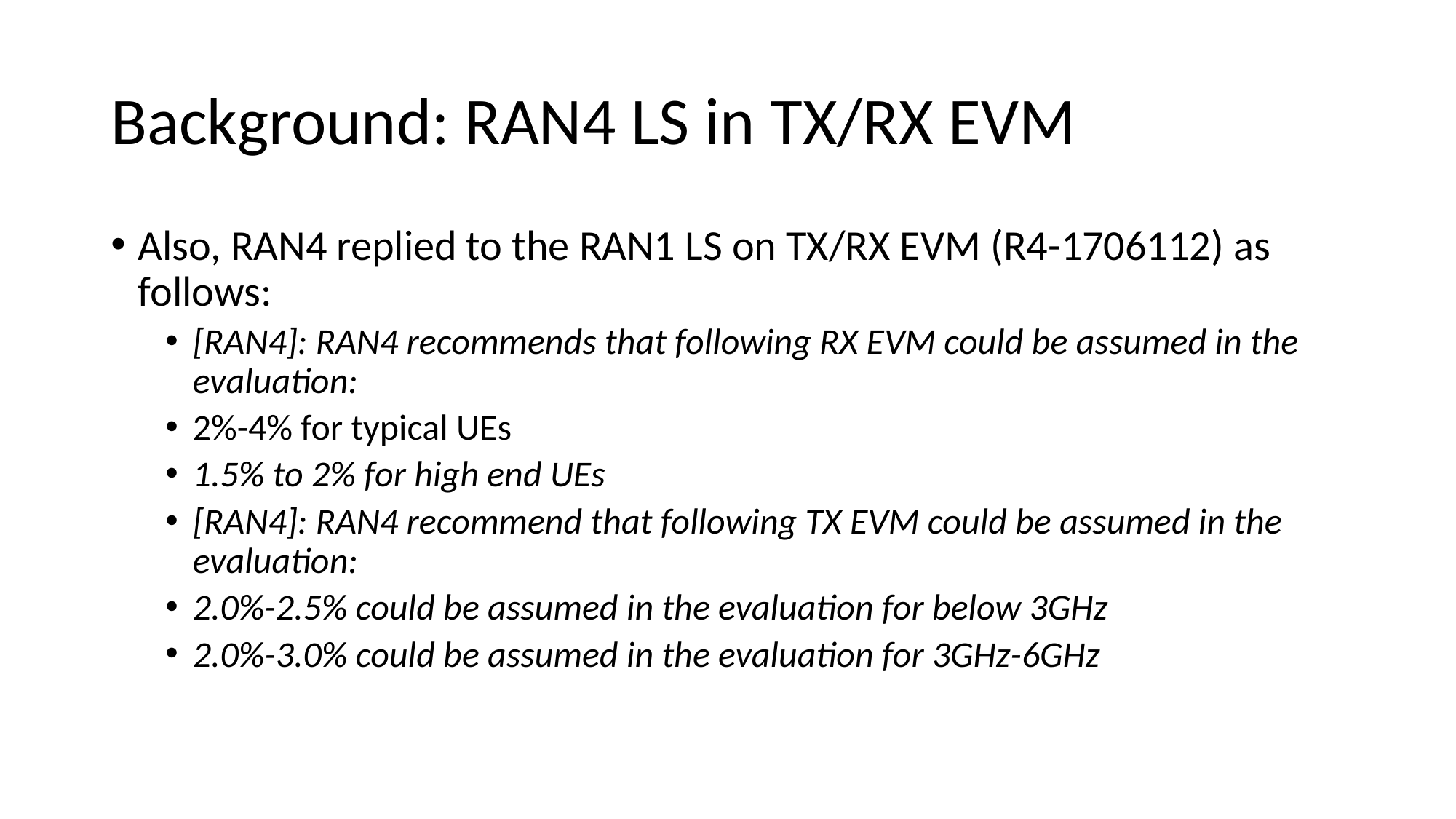

# Background: RAN4 LS in TX/RX EVM
Also, RAN4 replied to the RAN1 LS on TX/RX EVM (R4-1706112) as follows:
[RAN4]: RAN4 recommends that following RX EVM could be assumed in the evaluation:
2%-4% for typical UEs
1.5% to 2% for high end UEs
[RAN4]: RAN4 recommend that following TX EVM could be assumed in the evaluation:
2.0%-2.5% could be assumed in the evaluation for below 3GHz
2.0%-3.0% could be assumed in the evaluation for 3GHz-6GHz